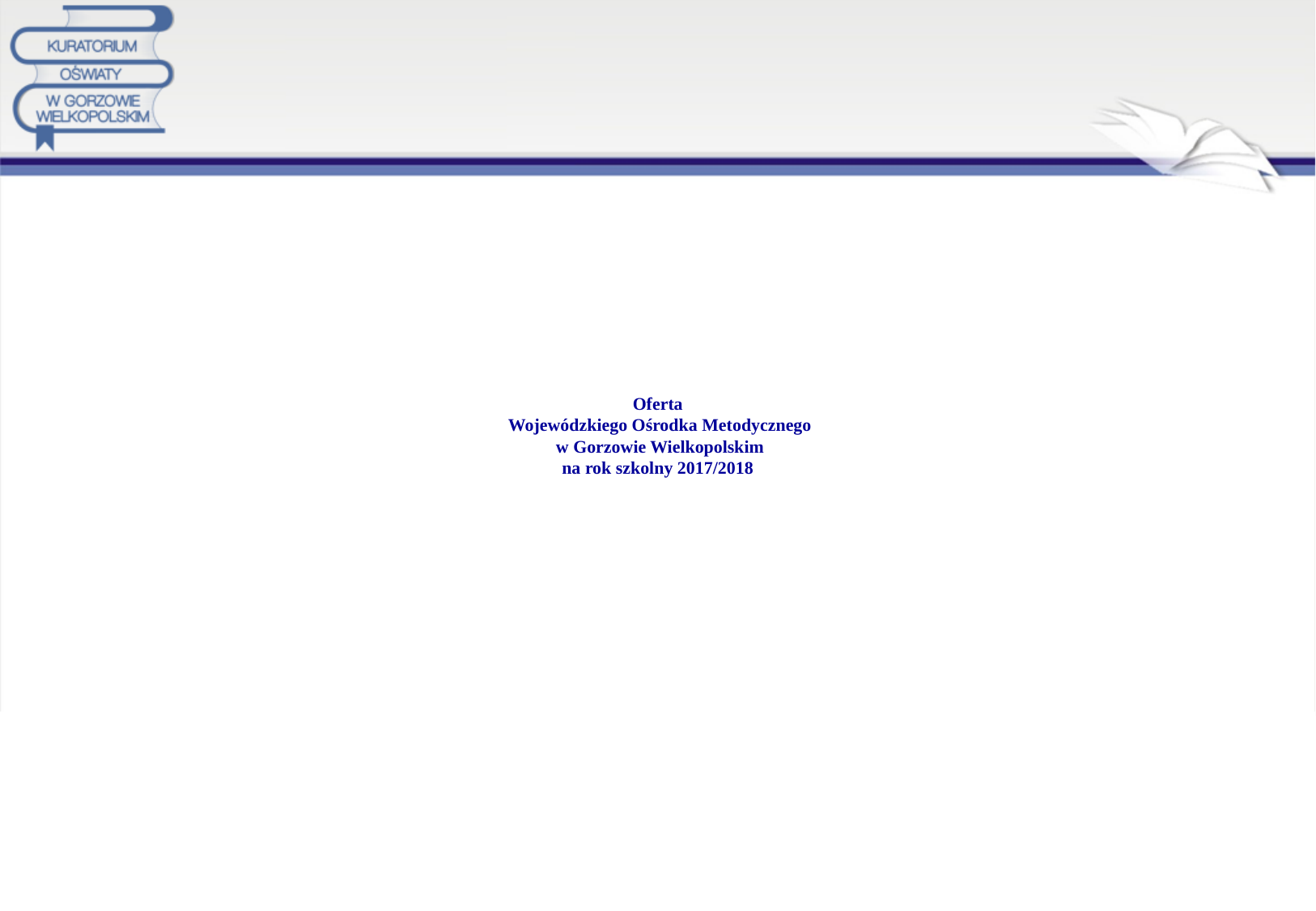

# Oferta Wojewódzkiego Ośrodka Metodycznego w Gorzowie Wielkopolskim na rok szkolny 2017/2018